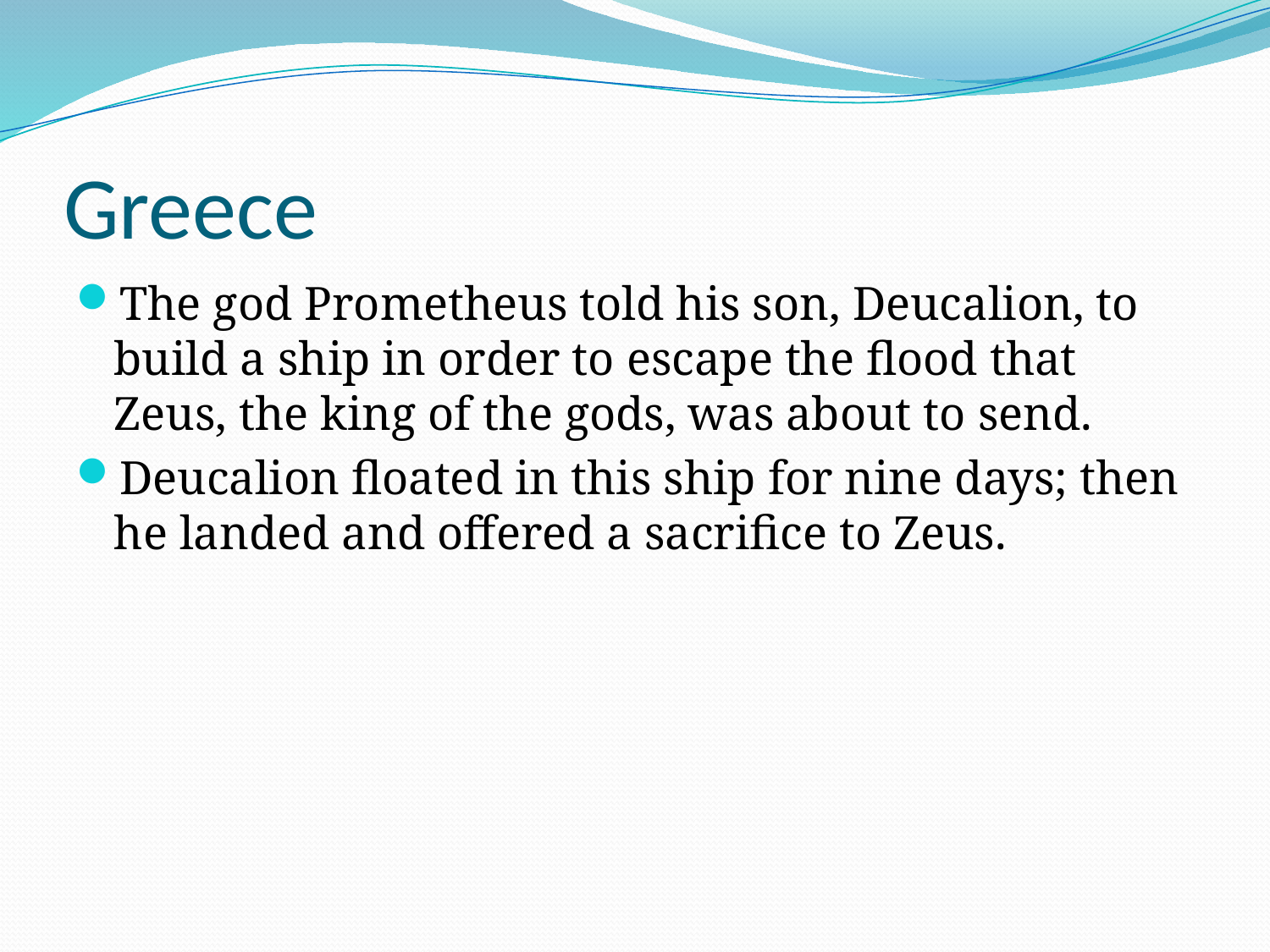

# Greece
The god Prometheus told his son, Deucalion, to build a ship in order to escape the flood that Zeus, the king of the gods, was about to send.
Deucalion floated in this ship for nine days; then he landed and offered a sacrifice to Zeus.